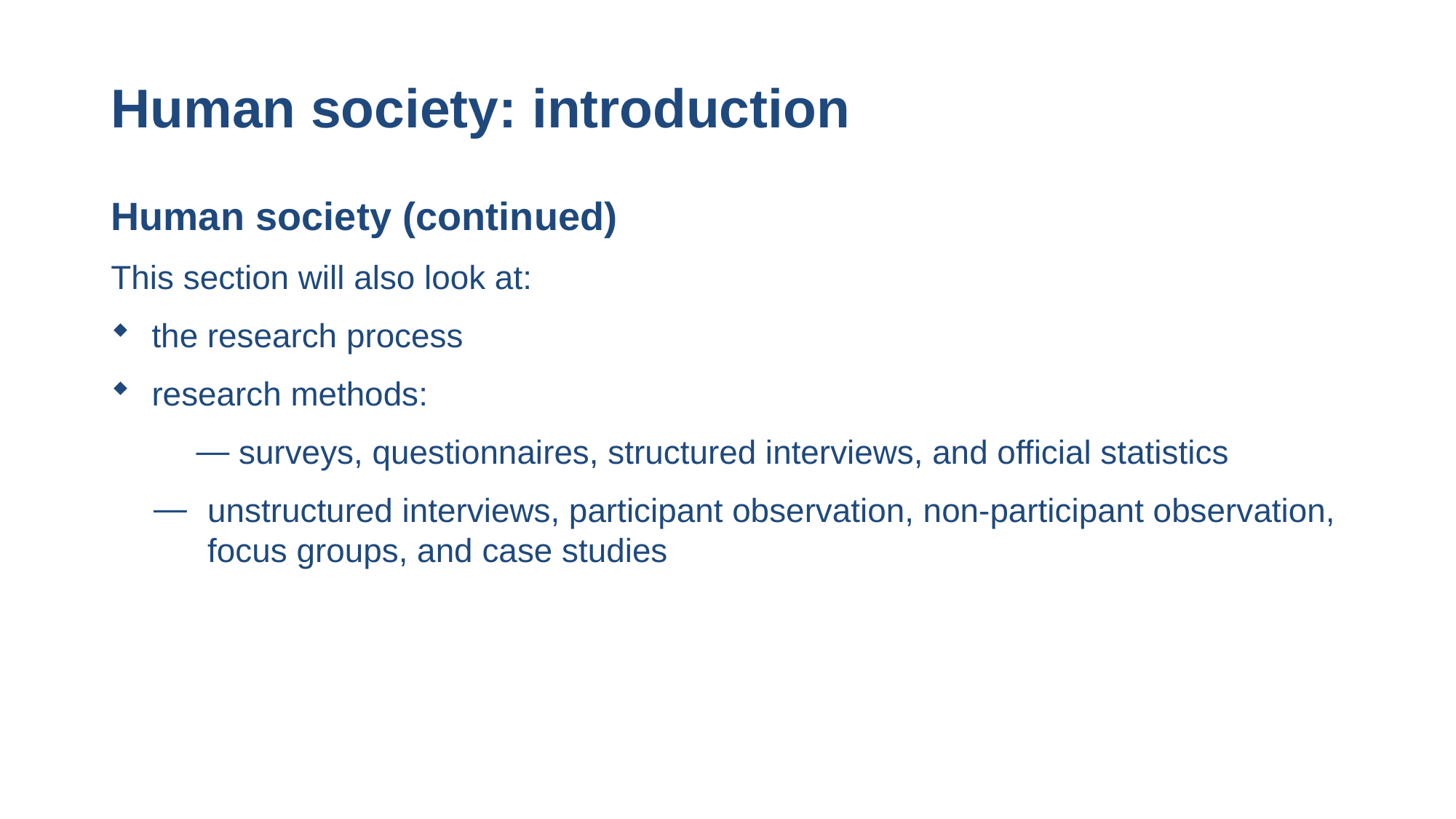

# Human society: introduction
Human society (continued)
This section will also look at:
the research process
research methods:
 surveys, questionnaires, structured interviews, and official statistics
unstructured interviews, participant observation, non-participant observation, focus groups, and case studies